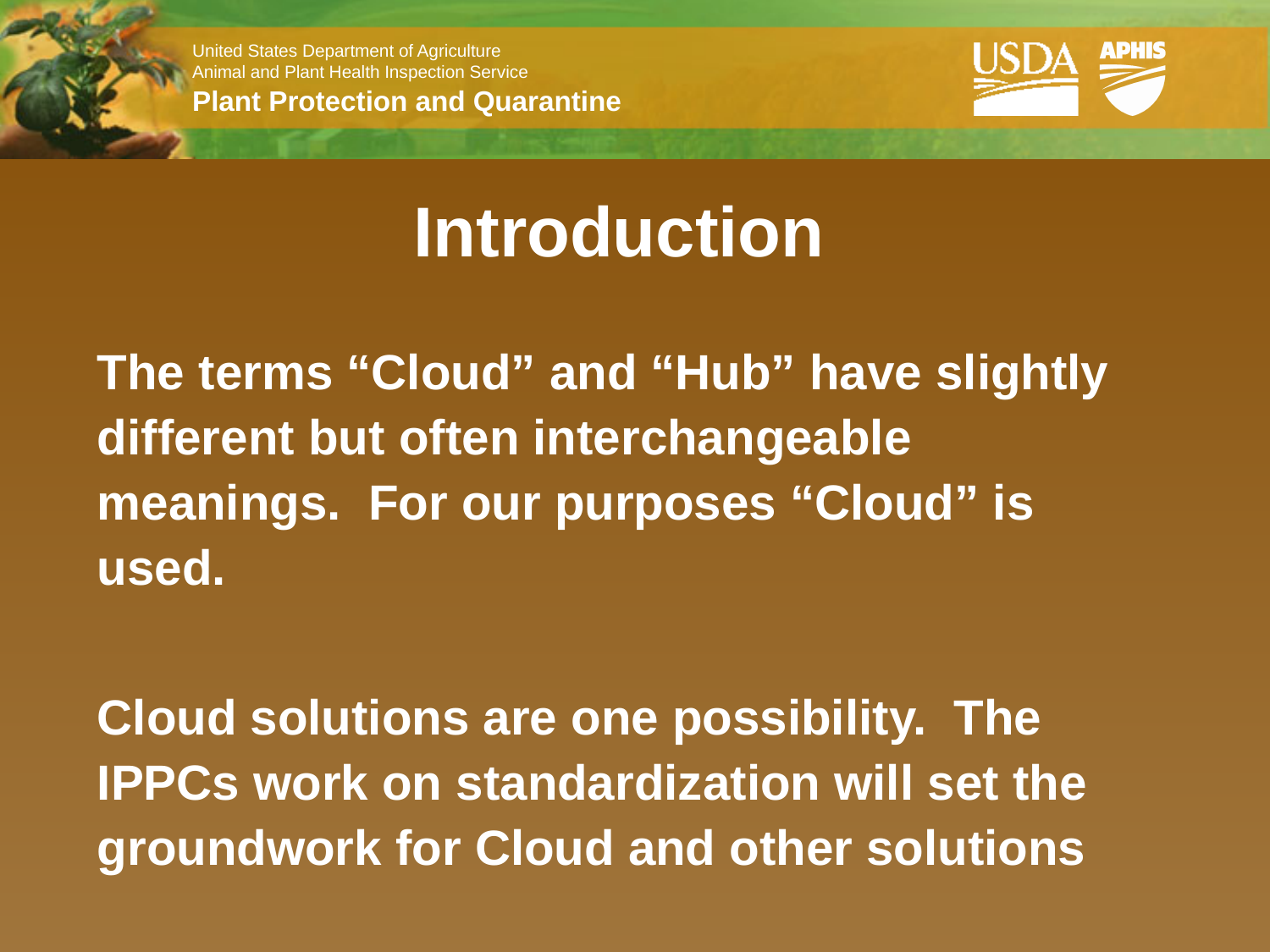

# Introduction
The terms “Cloud” and “Hub” have slightly different but often interchangeable meanings.  For our purposes “Cloud” is used.

Cloud solutions are one possibility.  The IPPCs work on standardization will set the groundwork for Cloud and other solutions